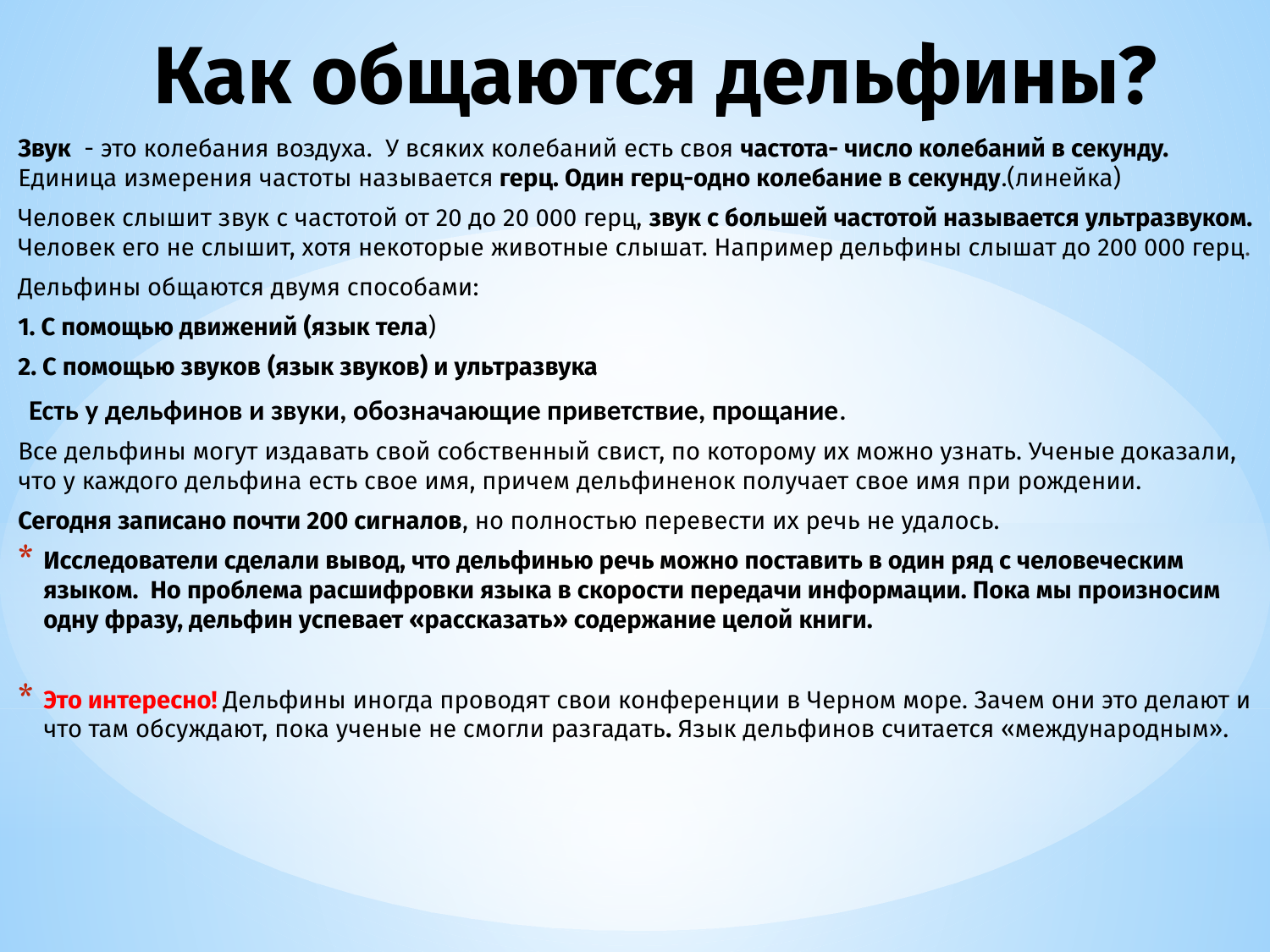

# Как общаются дельфины?
Звук  - это колебания воздуха.  У всяких колебаний есть своя частота- число колебаний в секунду. Единица измерения частоты называется герц. Один герц-одно колебание в секунду.(линейка)
Человек слышит звук с частотой от 20 до 20 000 герц, звук с большей частотой называется ультразвуком. Человек его не слышит, хотя некоторые животные слышат. Например дельфины слышат до 200 000 герц.
Дельфины общаются двумя способами:
1. С помощью движений (язык тела)
2. С помощью звуков (язык звуков) и ультразвука
  Есть у дельфинов и звуки, обозначающие приветствие, прощание.
Все дельфины могут издавать свой собственный свист, по которому их можно узнать. Ученые доказали, что у каждого дельфина есть свое имя, причем дельфиненок получает свое имя при рождении.
Сегодня записано почти 200 сигналов, но полностью перевести их речь не удалось.
Исследователи сделали вывод, что дельфинью речь можно поставить в один ряд с человеческим языком.  Но проблема расшифровки языка в скорости передачи информации. Пока мы произносим одну фразу, дельфин успевает «рассказать» содержание целой книги.

Это интересно! Дельфины иногда проводят свои конференции в Черном море. Зачем они это делают и что там обсуждают, пока ученые не смогли разгадать. Язык дельфинов считается «международным».